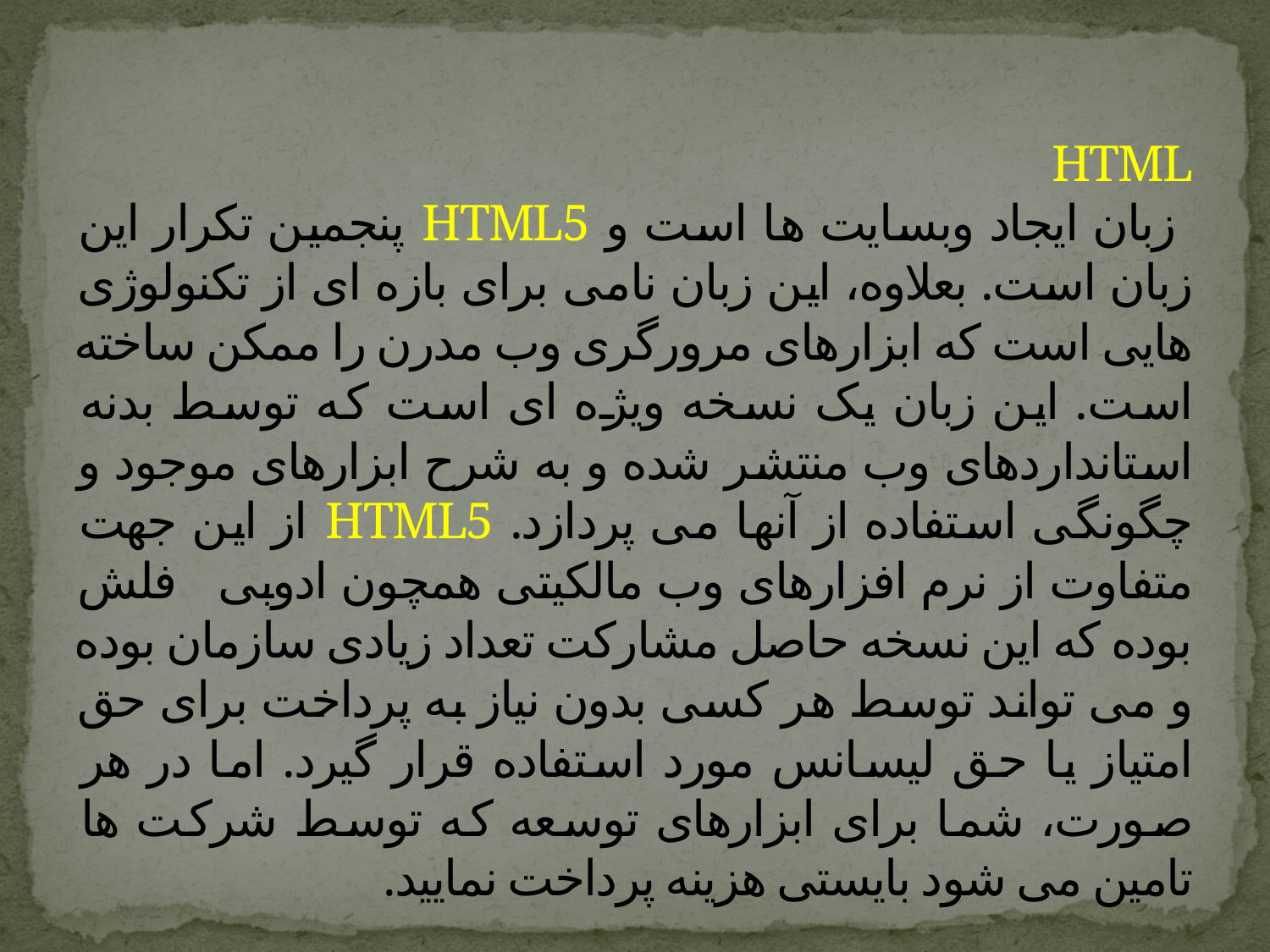

# HTML زبان ایجاد وبسایت ها است و HTML5 پنجمین تکرار این زبان است. بعلاوه، این زبان نامی برای بازه ای از تکنولوژی هایی است که ابزارهای مرورگری وب مدرن را ممکن ساخته است. این زبان یک نسخه ویژه ای است که توسط بدنه استانداردهای وب منتشر شده و به شرح ابزارهای موجود و چگونگی استفاده از آنها می پردازد. HTML5 از این جهت متفاوت از نرم افزارهای وب مالکیتی همچون ادوبی   فلش بوده که این نسخه حاصل مشارکت تعداد زیادی سازمان بوده و می تواند توسط هر کسی بدون نیاز به پرداخت برای حق امتیاز یا حق لیسانس مورد استفاده قرار گیرد. اما در هر صورت، شما برای ابزارهای توسعه که توسط شرکت ها تامین می شود بایستی هزینه پرداخت نمایید.